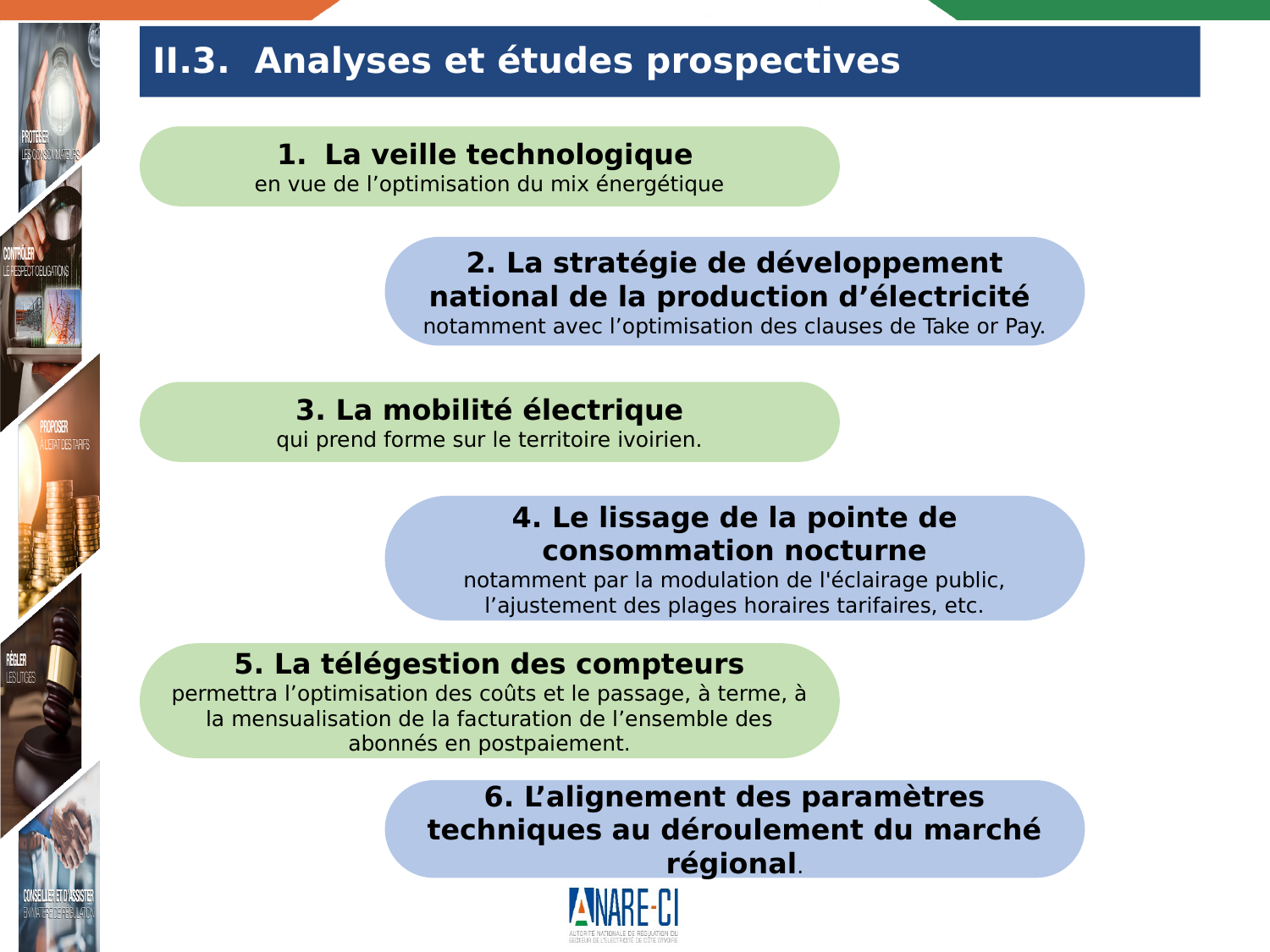

# II.3.  Analyses et études prospectives
La veille technologique
en vue de l’optimisation du mix énergétique
2. La stratégie de développement national de la production d’électricité
notamment avec l’optimisation des clauses de Take or Pay.
3. La mobilité électrique
qui prend forme sur le territoire ivoirien.
4. Le lissage de la pointe de consommation nocturne
notamment par la modulation de l'éclairage public, l’ajustement des plages horaires tarifaires, etc.
5. La télégestion des compteurs
permettra l’optimisation des coûts et le passage, à terme, à la mensualisation de la facturation de l’ensemble des abonnés en postpaiement.
6. L’alignement des paramètres techniques au déroulement du marché régional.